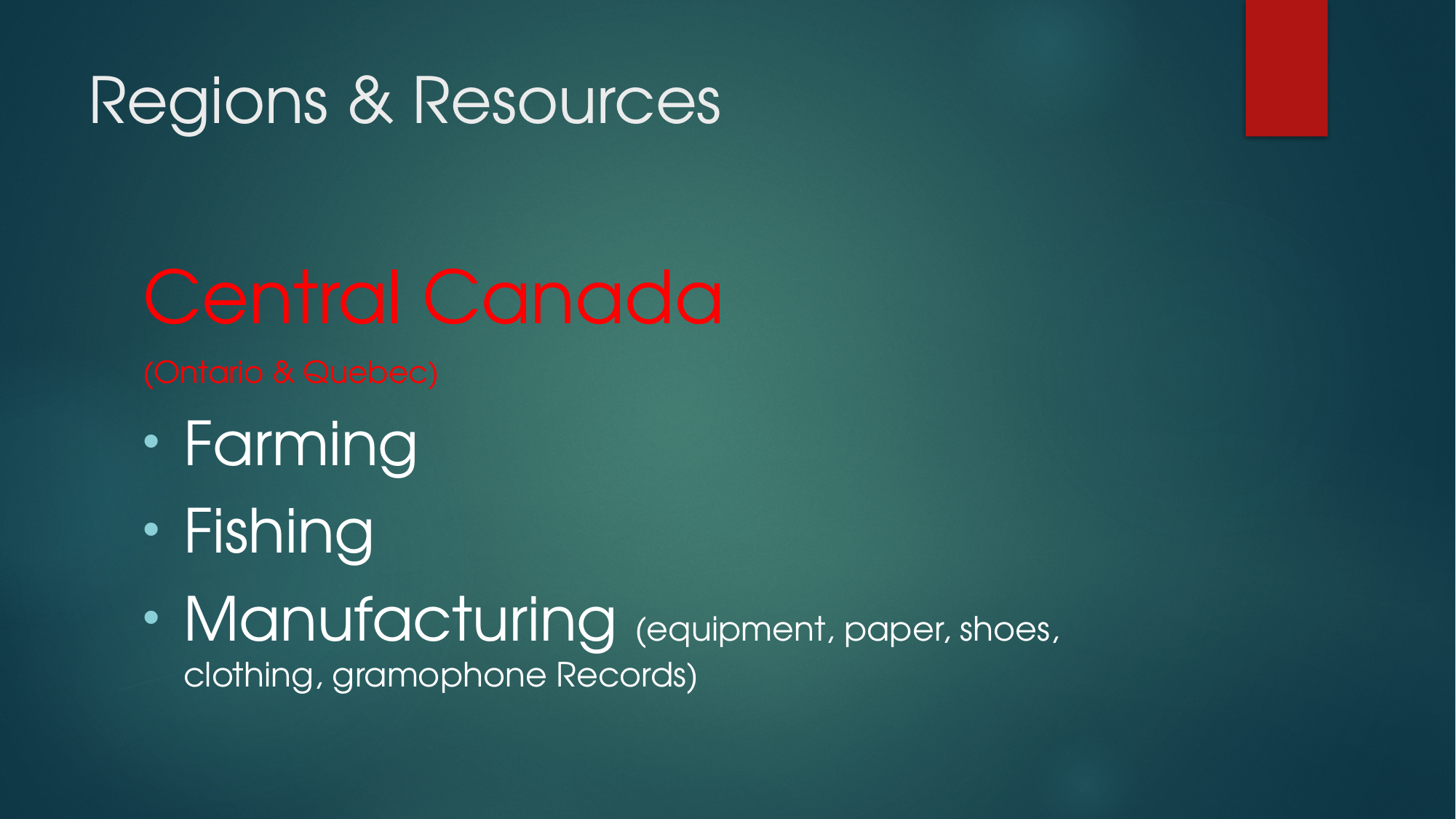

# Regions & Resources
Central Canada
(Ontario & Quebec)
Farming
Fishing
Manufacturing (equipment, paper, shoes, clothing, gramophone Records)